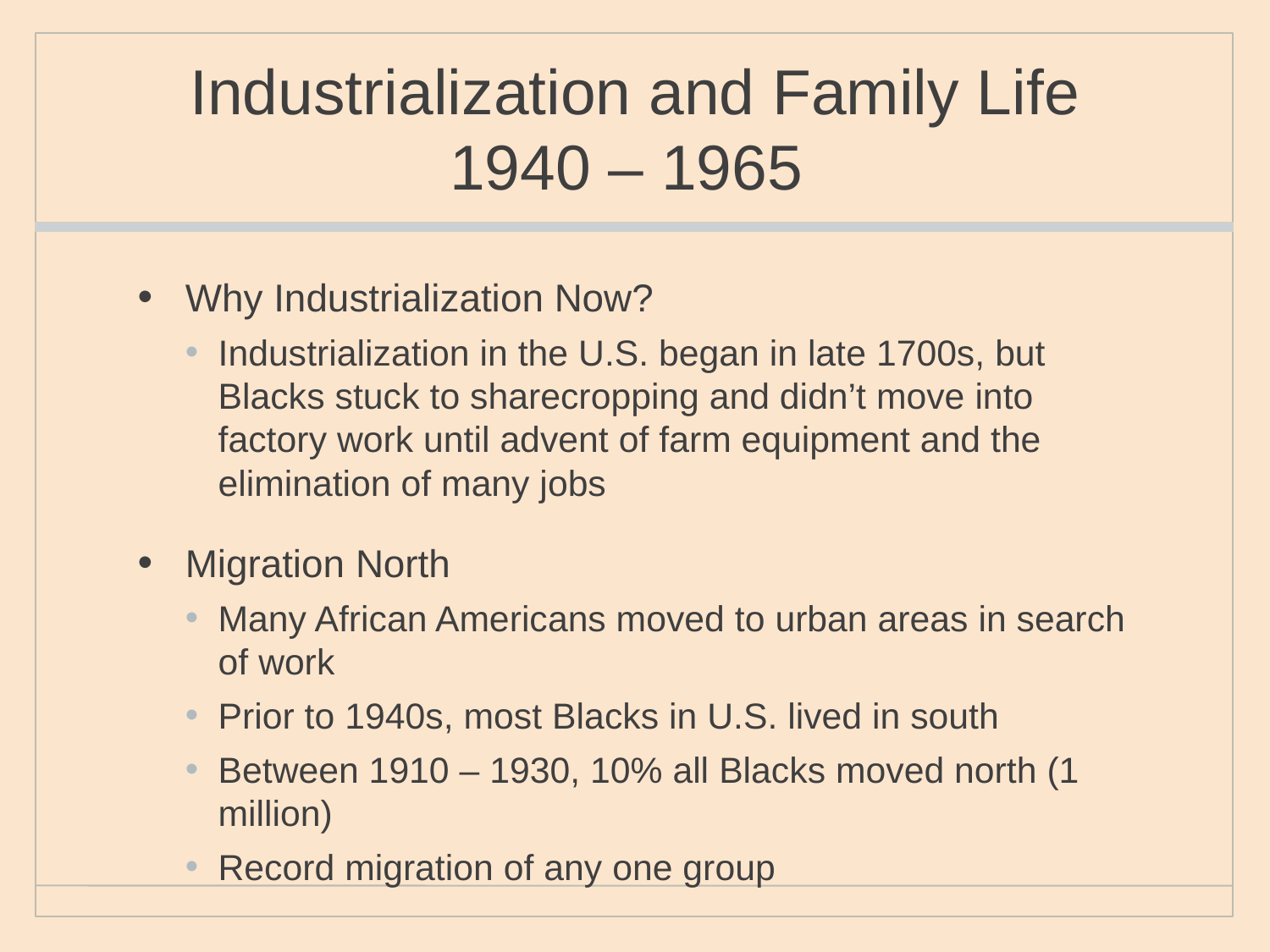

# Industrialization and Family Life 1940 – 1965
Why Industrialization Now?
Industrialization in the U.S. began in late 1700s, but Blacks stuck to sharecropping and didn’t move into factory work until advent of farm equipment and the elimination of many jobs
Migration North
Many African Americans moved to urban areas in search of work
Prior to 1940s, most Blacks in U.S. lived in south
Between 1910 – 1930, 10% all Blacks moved north (1 million)
Record migration of any one group